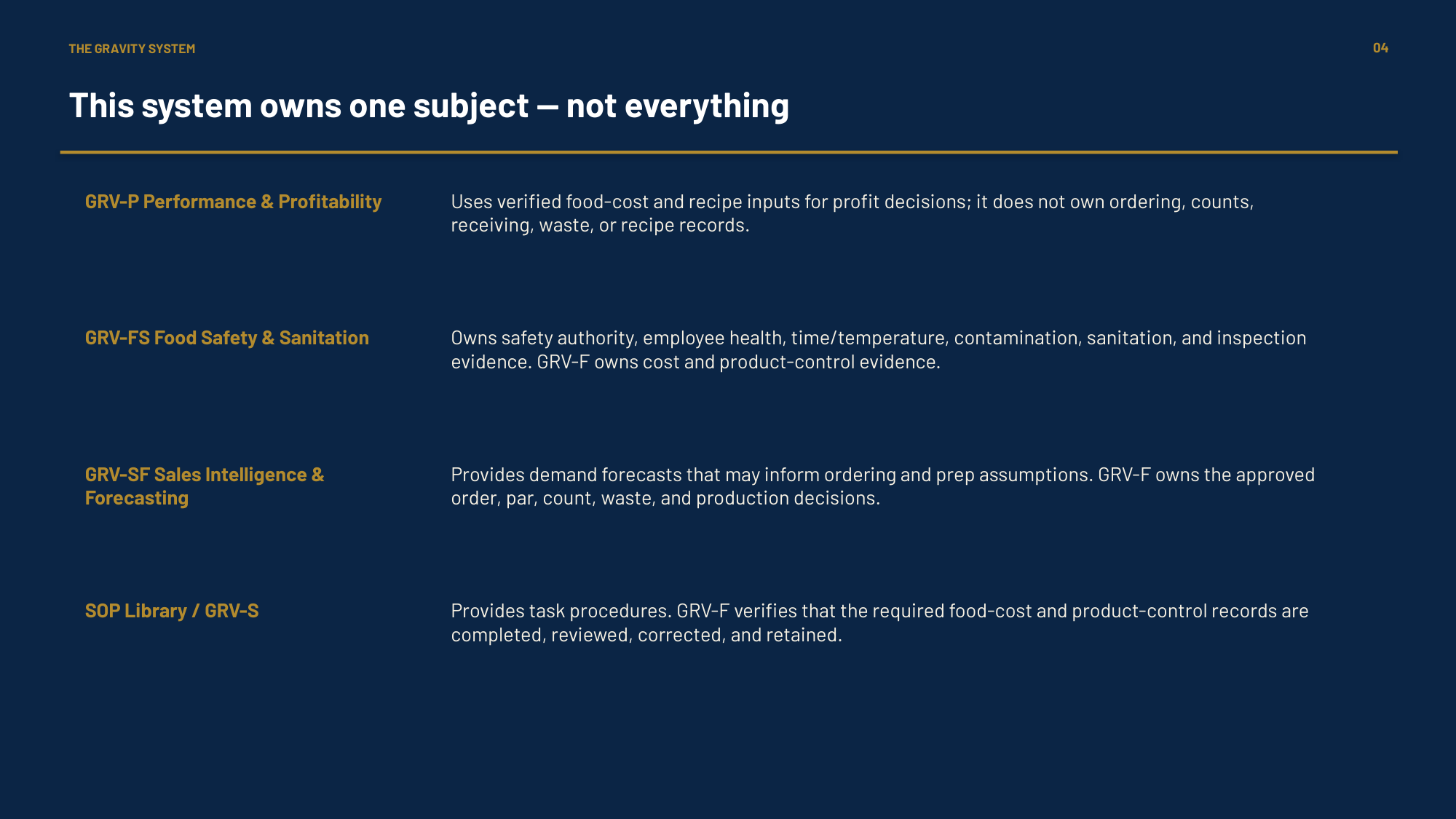

04
THE GRAVITY SYSTEM
This system owns one subject — not everything

GRV-P Performance & Profitability
Uses verified food-cost and recipe inputs for profit decisions; it does not own ordering, counts, receiving, waste, or recipe records.
GRV-FS Food Safety & Sanitation
Owns safety authority, employee health, time/temperature, contamination, sanitation, and inspection evidence. GRV-F owns cost and product-control evidence.
GRV-SF Sales Intelligence & Forecasting
Provides demand forecasts that may inform ordering and prep assumptions. GRV-F owns the approved order, par, count, waste, and production decisions.
SOP Library / GRV-S
Provides task procedures. GRV-F verifies that the required food-cost and product-control records are completed, reviewed, corrected, and retained.